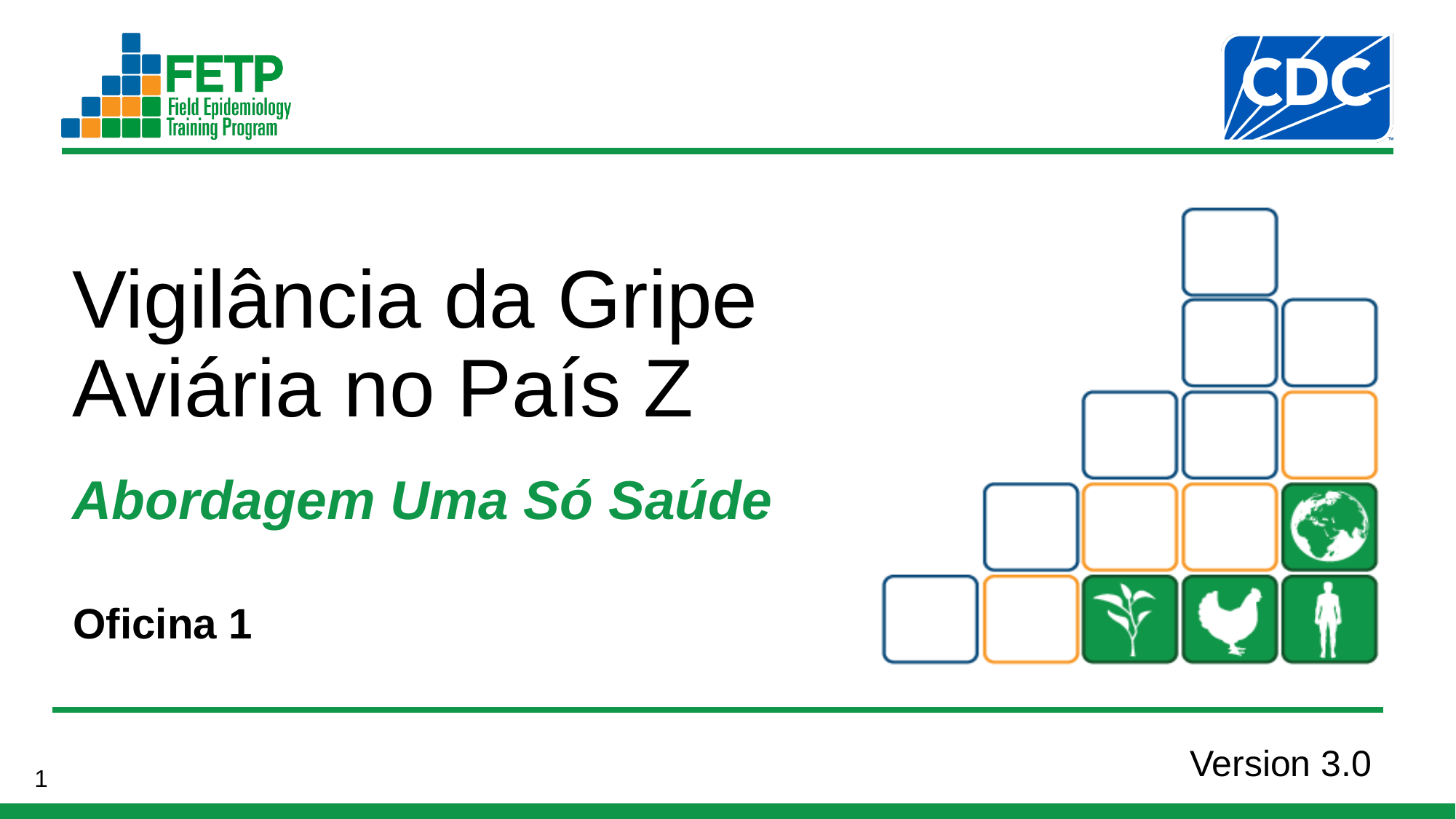

Vigilância da Gripe Aviária no País Z

Oficina 1